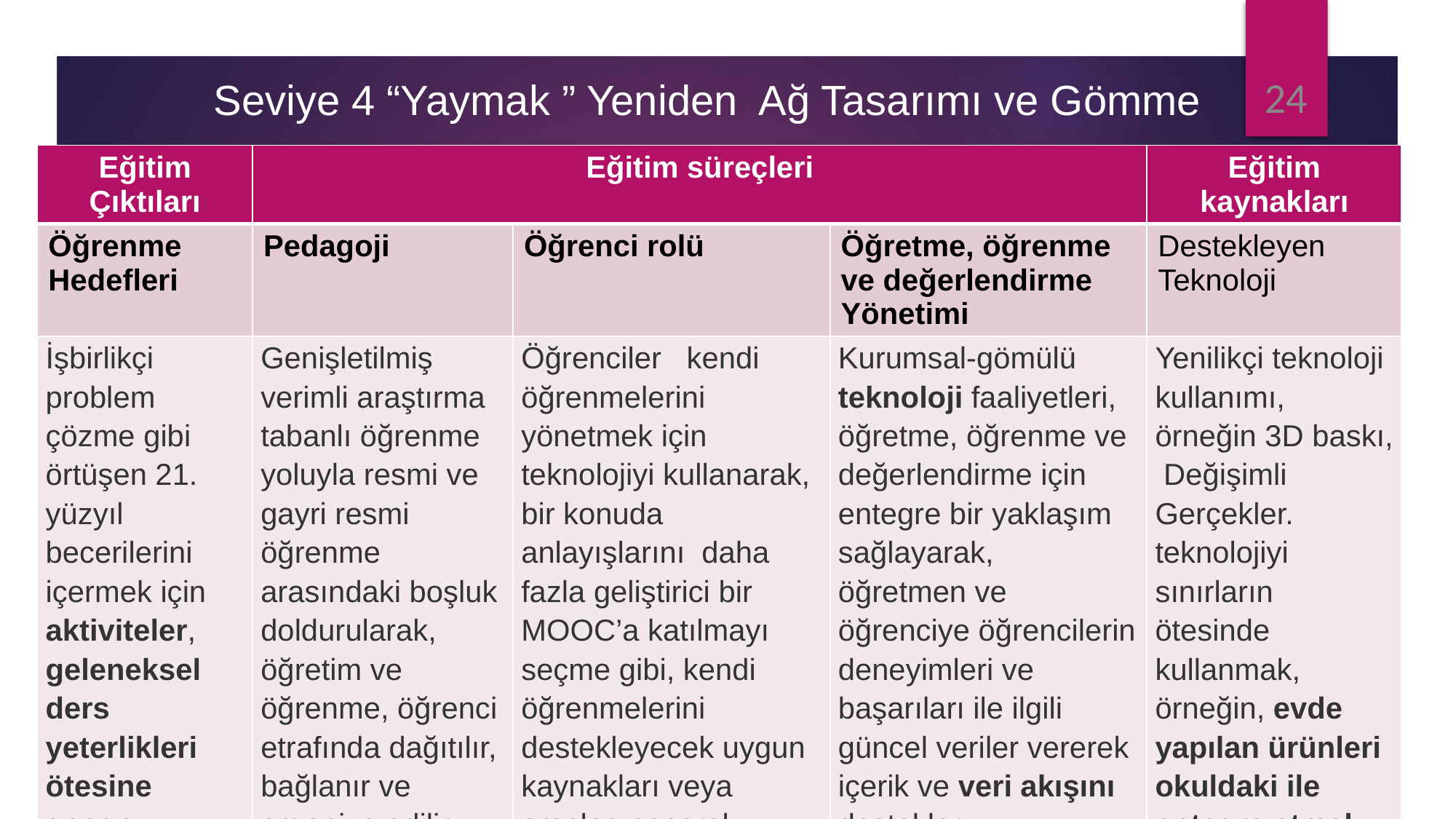

24
# Seviye 4 “Yaymak ” Yeniden  Ağ Tasarımı ve Gömme
| Eğitim Çıktıları | Eğitim süreçleri |  |  | Eğitim kaynakları |
| --- | --- | --- | --- | --- |
| Öğrenme Hedefleri | Pedagoji | Öğrenci rolü | Öğretme, öğrenme ve değerlendirme Yönetimi | Destekleyen Teknoloji |
| İşbirlikçi problem çözme gibi örtüşen 21. yüzyıl becerilerini içermek için aktiviteler, geleneksel ders yeterlikleri ötesine geçen öğrenme hedeflerine yönelir. | Genişletilmiş verimli araştırma tabanlı öğrenme yoluyla resmi ve gayri resmi öğrenme arasındaki boşluk doldurularak, öğretim ve öğrenme, öğrenci etrafında dağıtılır, bağlanır ve organize edilir. | Öğrenciler kendi öğrenmelerini yönetmek için teknolojiyi kullanarak, bir konuda anlayışlarını daha fazla geliştirici bir MOOC’a katılmayı seçme gibi, kendi öğrenmelerini destekleyecek uygun kaynakları veya araçları seçerek, öğrenmeyi kontrol altına alır. | Kurumsal-gömülü teknoloji faaliyetleri, öğretme, öğrenme ve değerlendirme için entegre bir yaklaşım sağlayarak, öğretmen ve öğrenciye öğrencilerin deneyimleri ve başarıları ile ilgili güncel veriler vererek içerik ve veri akışını destekler | Yenilikçi teknoloji kullanımı, örneğin 3D baskı, Değişimli Gerçekler. teknolojiyi sınırların ötesinde kullanmak, örneğin, evde yapılan ürünleri okuldaki ile entegre etmek. |